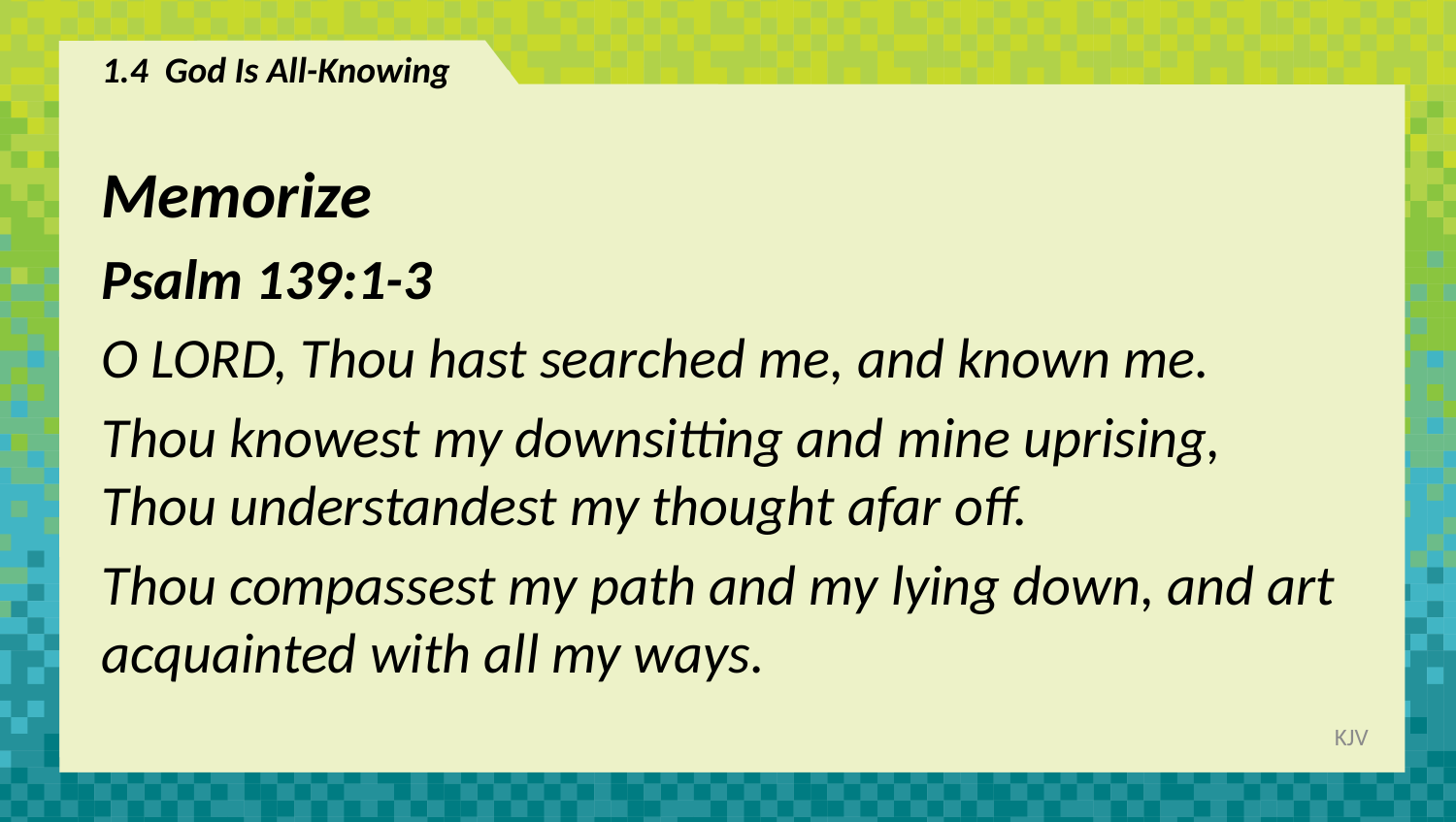

# 1.4  God Is All-Knowing
Memorize
Psalm 139:1-3
O LORD, Thou hast searched me, and known me.
Thou knowest my downsitting and mine uprising,
Thou understandest my thought afar off.
Thou compassest my path and my lying down, and art acquainted with all my ways.
KJV